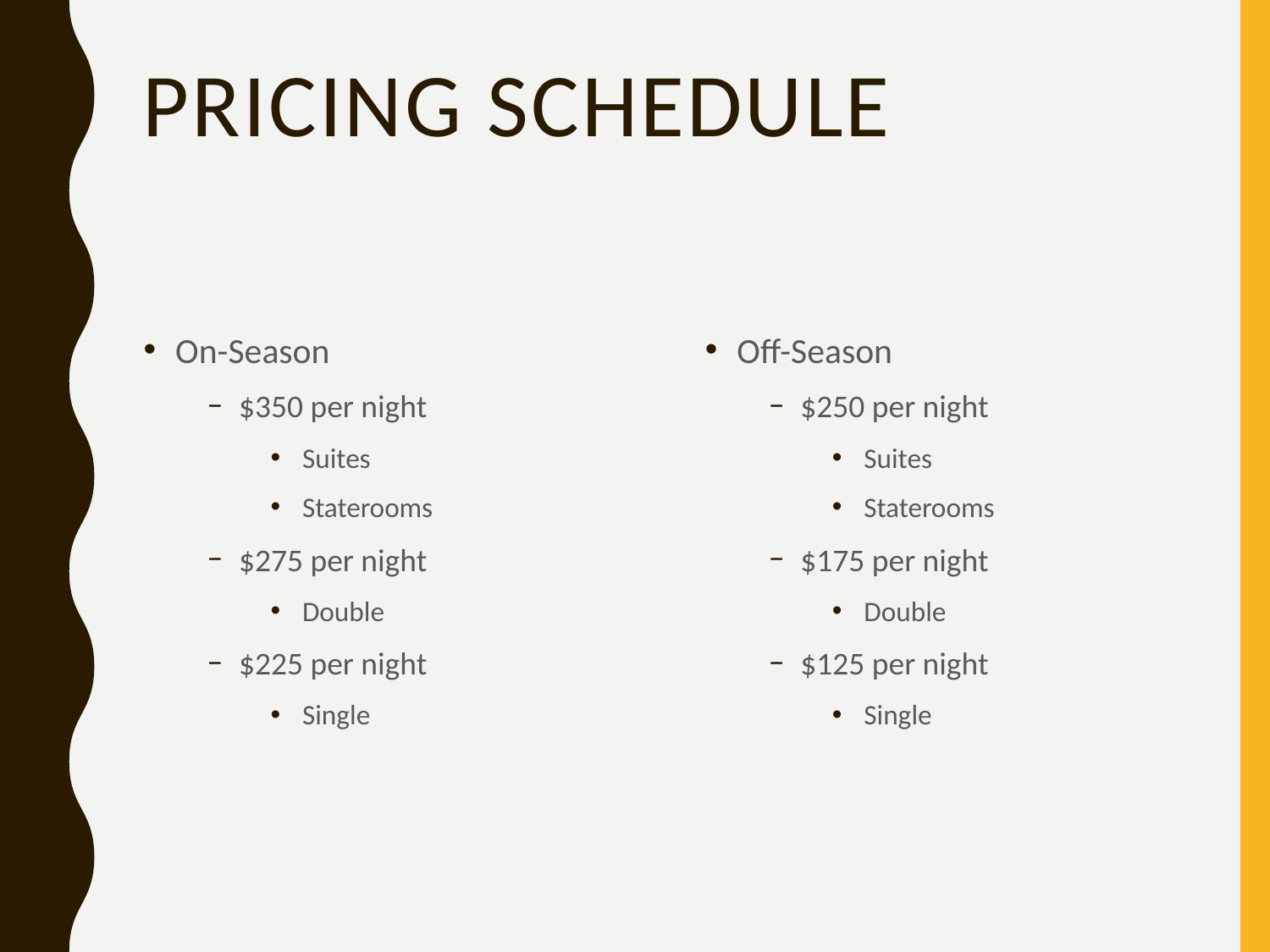

# Pricing Schedule
On-Season
$350 per night
Suites
Staterooms
$275 per night
Double
$225 per night
Single
Off-Season
$250 per night
Suites
Staterooms
$175 per night
Double
$125 per night
Single